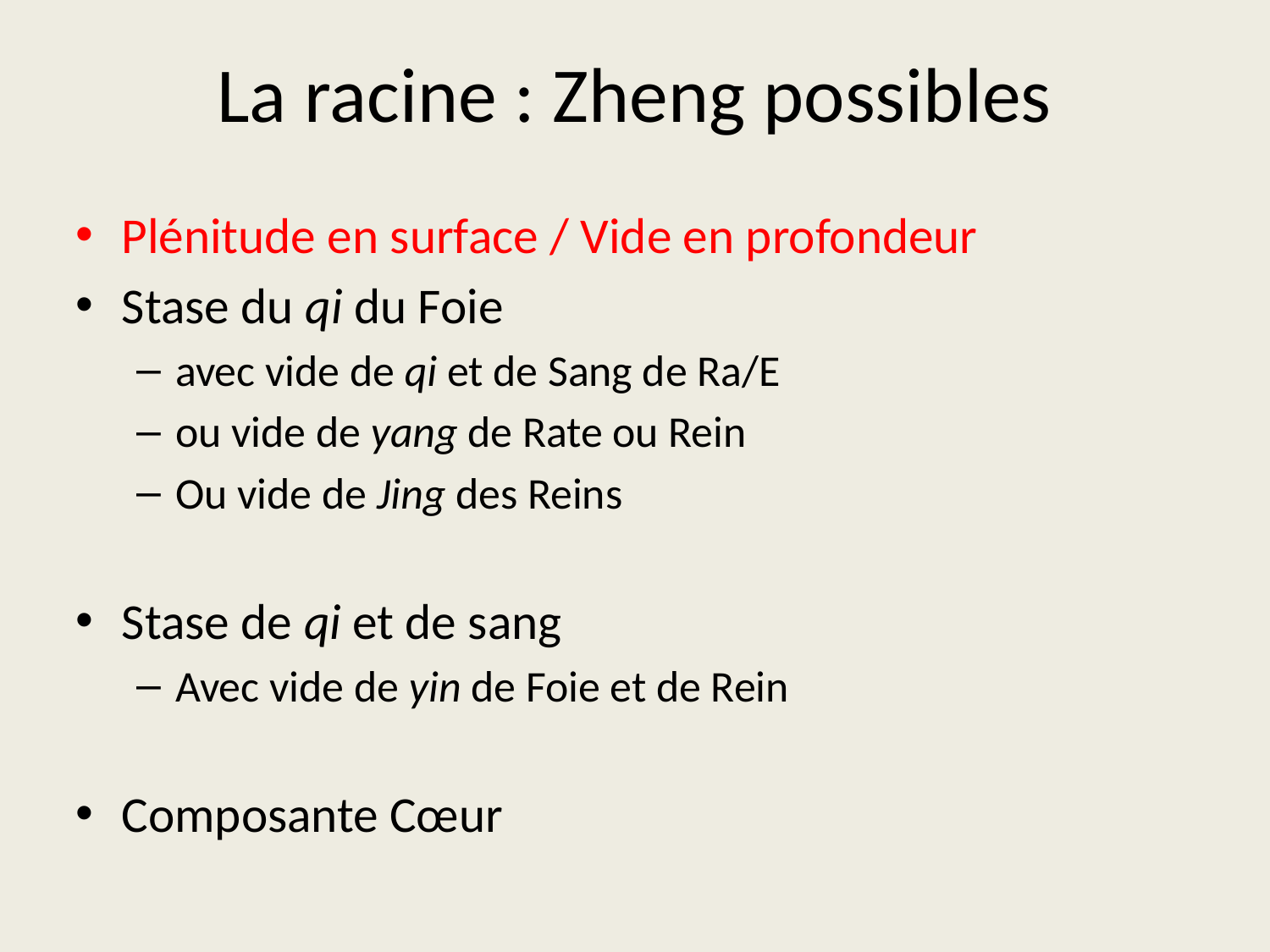

# La racine : Zheng possibles
Plénitude en surface / Vide en profondeur
Stase du qi du Foie
avec vide de qi et de Sang de Ra/E
ou vide de yang de Rate ou Rein
Ou vide de Jing des Reins

Stase de qi et de sang
Avec vide de yin de Foie et de Rein

Composante Cœur